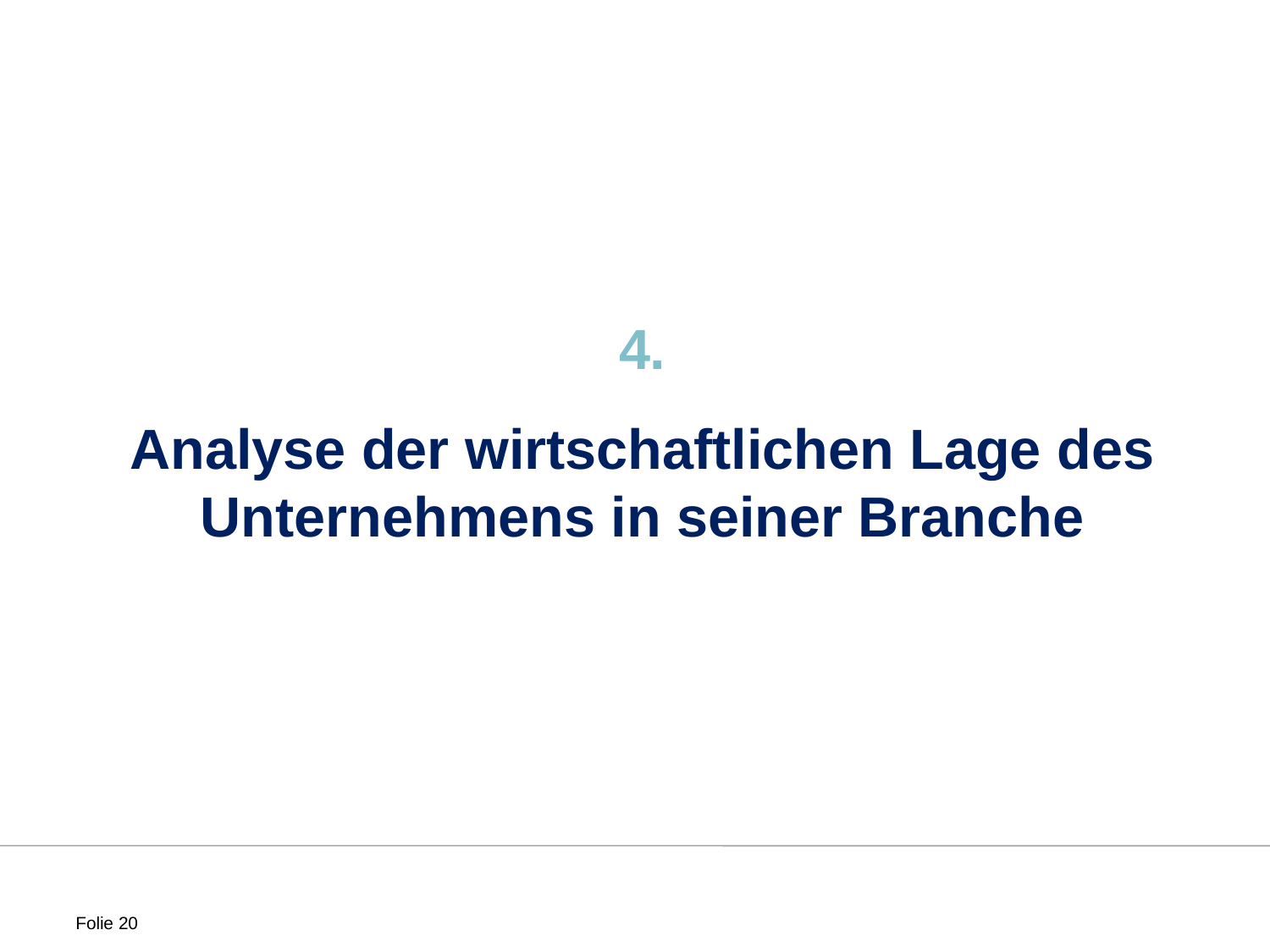

4.
Analyse der wirtschaftlichen Lage des Unternehmens in seiner Branche
 Folie 20